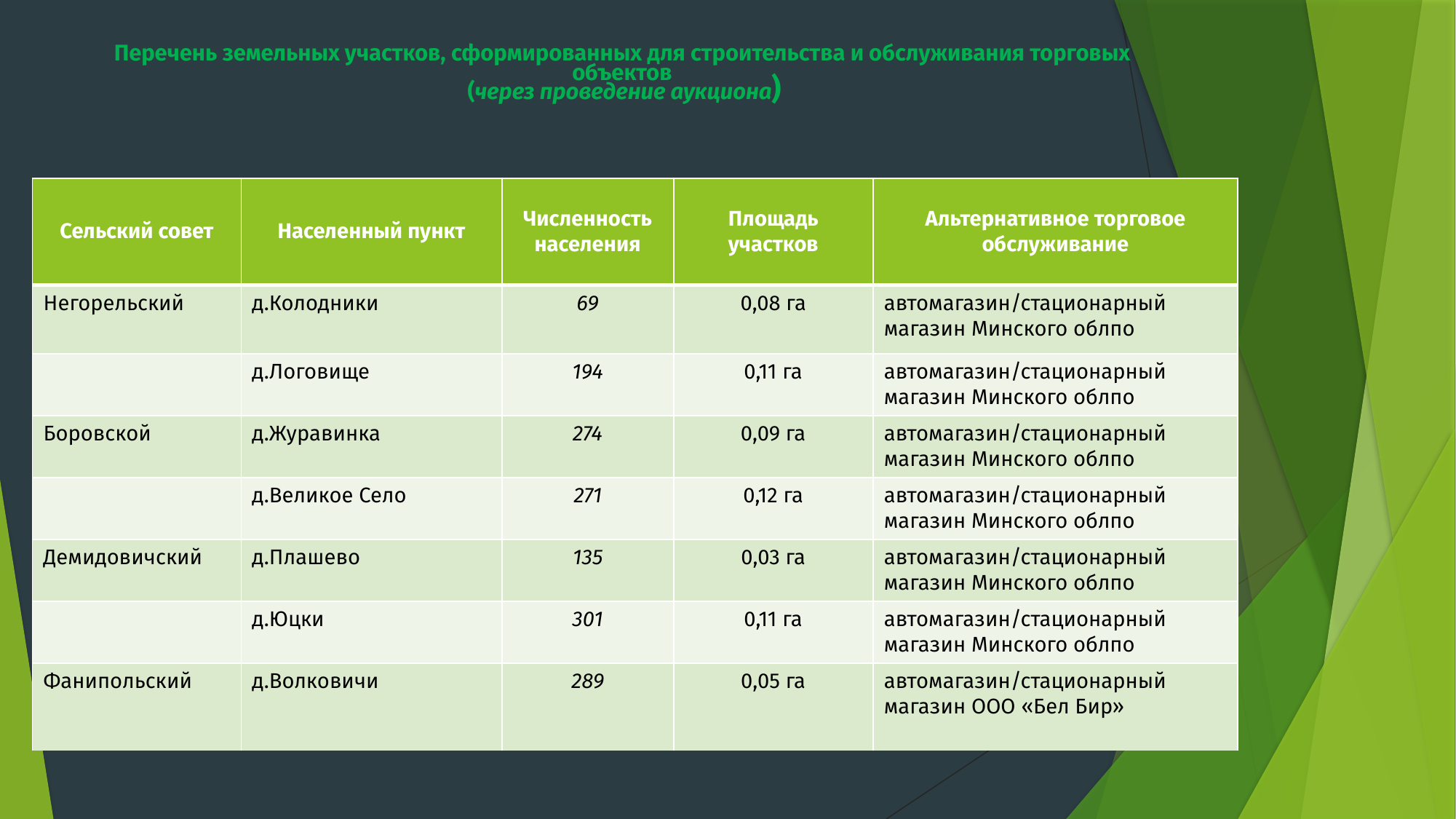

# Перечень земельных участков, сформированных для строительства и обслуживания торговых объектов (через проведение аукциона)
| Сельский совет | Населенный пункт | Численность населения | Площадь участков | Альтернативное торговое обслуживание |
| --- | --- | --- | --- | --- |
| Негорельский | д.Колодники | 69 | 0,08 га | автомагазин/стационарный магазин Минского облпо |
|  | д.Логовище | 194 | 0,11 га | автомагазин/стационарный магазин Минского облпо |
| Боровской | д.Журавинка | 274 | 0,09 га | автомагазин/стационарный магазин Минского облпо |
|  | д.Великое Село | 271 | 0,12 га | автомагазин/стационарный магазин Минского облпо |
| Демидовичский | д.Плашево | 135 | 0,03 га | автомагазин/стационарный магазин Минского облпо |
|  | д.Юцки | 301 | 0,11 га | автомагазин/стационарный магазин Минского облпо |
| Фанипольский | д.Волковичи | 289 | 0,05 га | автомагазин/стационарный магазин ООО «Бел Бир» |